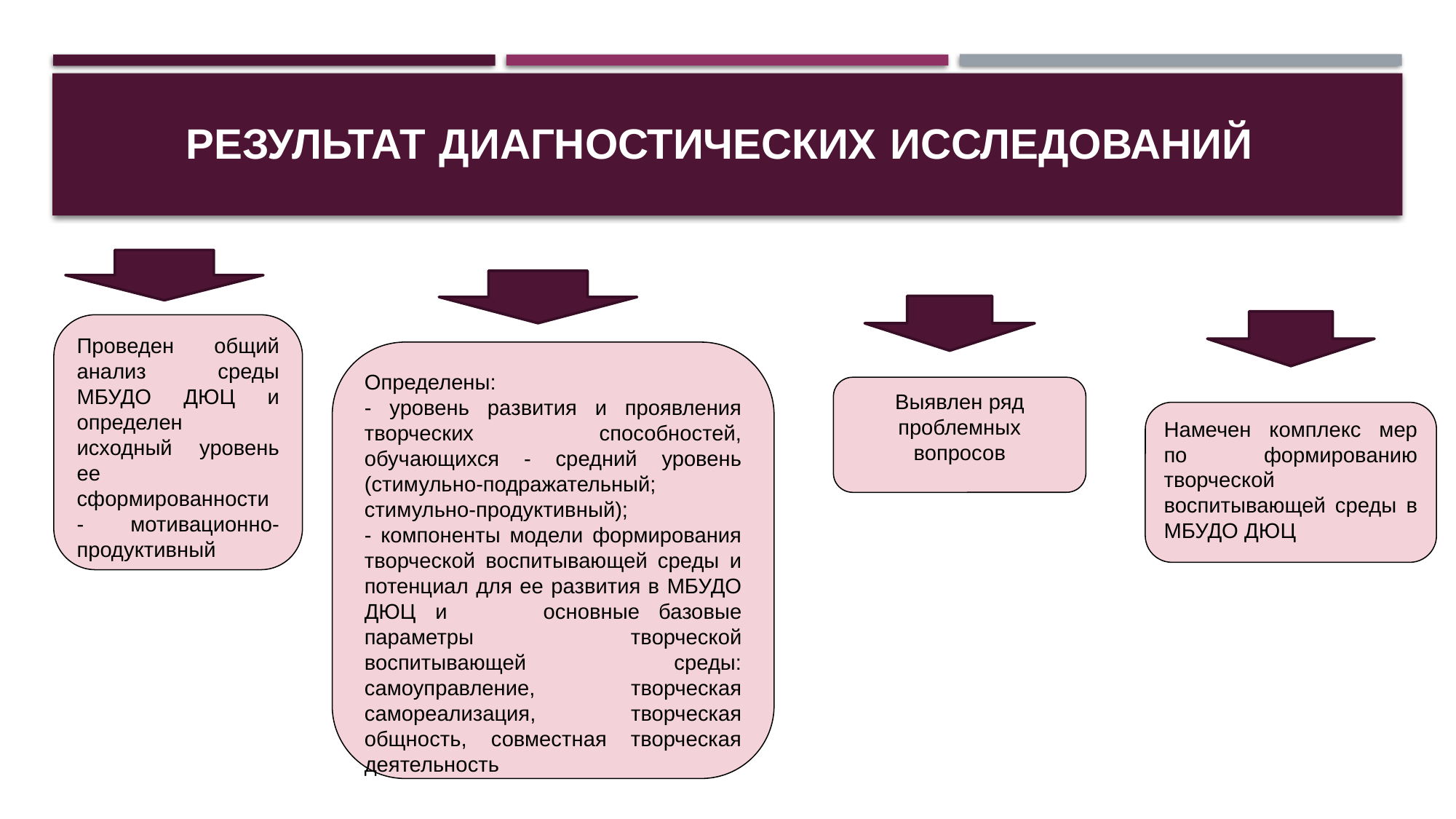

# Результат диагностических исследований

Проведен общий анализ среды МБУДО ДЮЦ и определен исходный уровень ее сформированности - мотивационно-продуктивный
Определены:
- уровень развития и проявления творческих способностей, обучающихся - средний уровень (стимульно-подражательный; стимульно-продуктивный);
- компоненты модели формирования творческой воспитывающей среды и потенциал для ее развития в МБУДО ДЮЦ и     основные базовые параметры творческой воспитывающей среды: самоуправление, творческая самореализация, творческая общность, совместная творческая деятельность
Выявлен ряд проблемных вопросов

Намечен комплекс мер по формированию творческой воспитывающей среды в МБУДО ДЮЦ